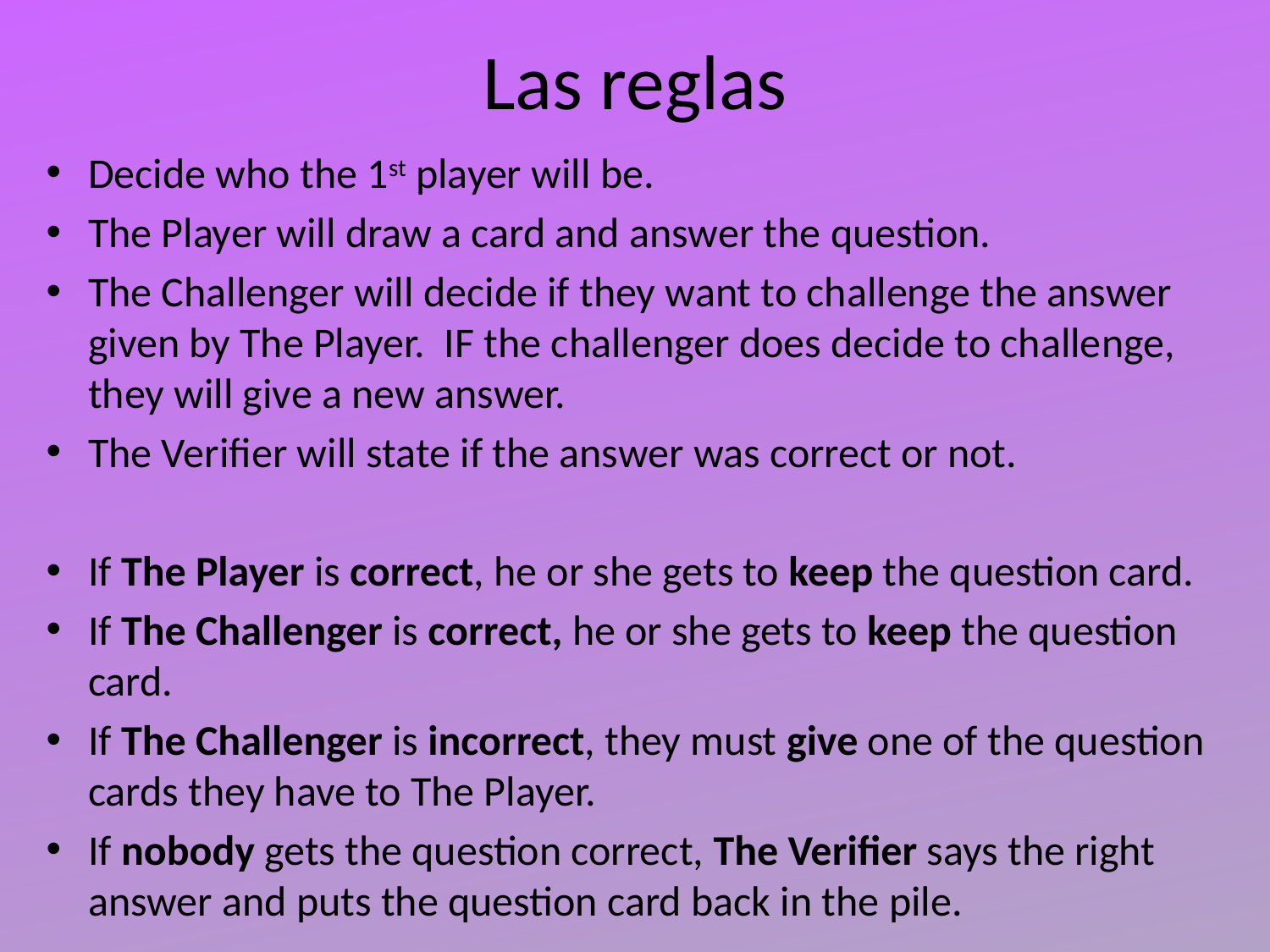

# Las reglas
Decide who the 1st player will be.
The Player will draw a card and answer the question.
The Challenger will decide if they want to challenge the answer given by The Player.  IF the challenger does decide to challenge, they will give a new answer.
The Verifier will state if the answer was correct or not.

If The Player is correct, he or she gets to keep the question card.
If The Challenger is correct, he or she gets to keep the question card.
If The Challenger is incorrect, they must give one of the question cards they have to The Player.
If nobody gets the question correct, The Verifier says the right answer and puts the question card back in the pile.